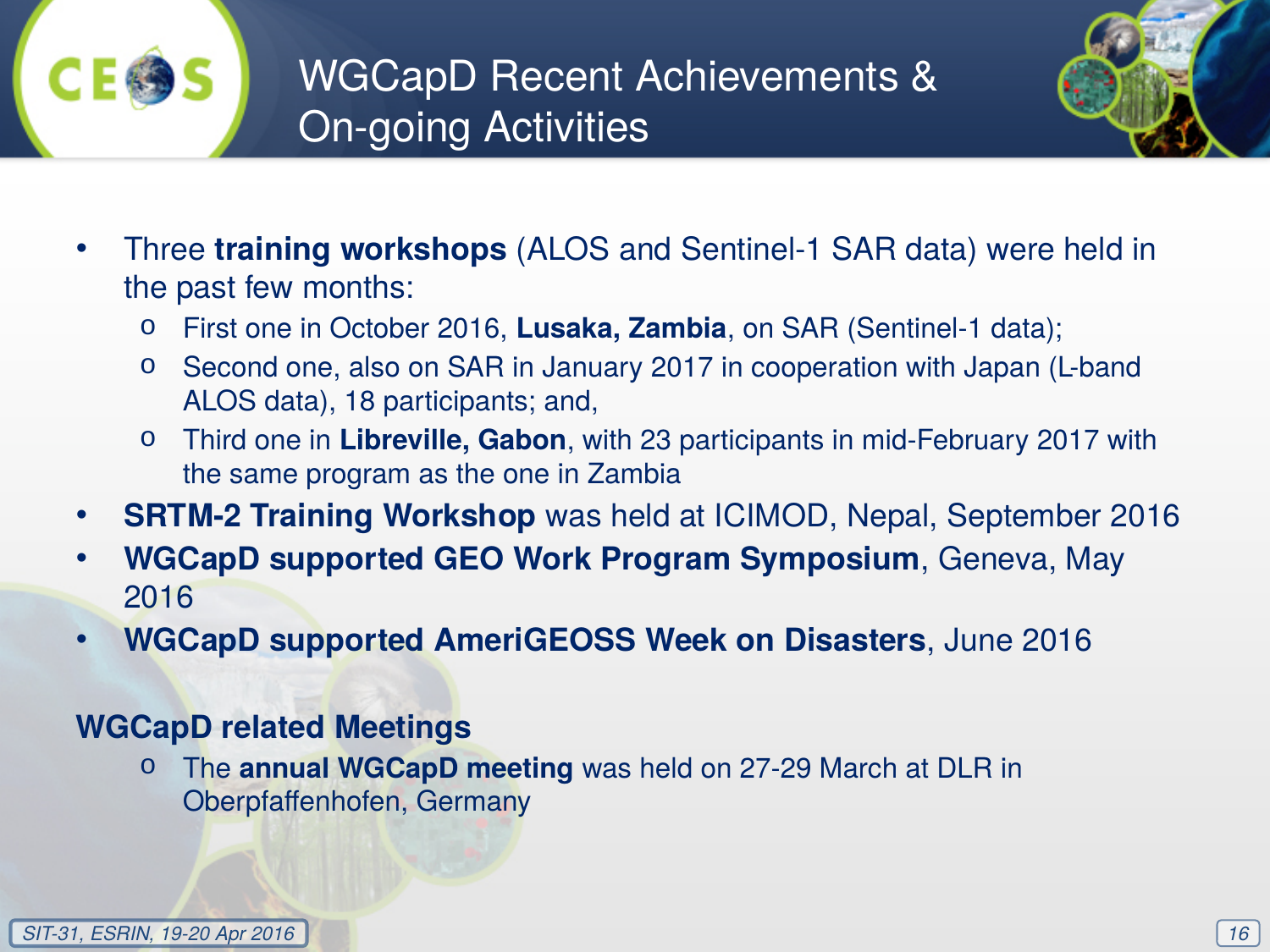

WGCapD Recent Achievements & On-going Activities
Three training workshops (ALOS and Sentinel-1 SAR data) were held in the past few months:
First one in October 2016, Lusaka, Zambia, on SAR (Sentinel-1 data);
Second one, also on SAR in January 2017 in cooperation with Japan (L-band ALOS data), 18 participants; and,
Third one in Libreville, Gabon, with 23 participants in mid-February 2017 with the same program as the one in Zambia
SRTM-2 Training Workshop was held at ICIMOD, Nepal, September 2016
WGCapD supported GEO Work Program Symposium, Geneva, May 2016
WGCapD supported AmeriGEOSS Week on Disasters, June 2016

WGCapD related Meetings
The annual WGCapD meeting was held on 27-29 March at DLR in Oberpfaffenhofen, Germany
16